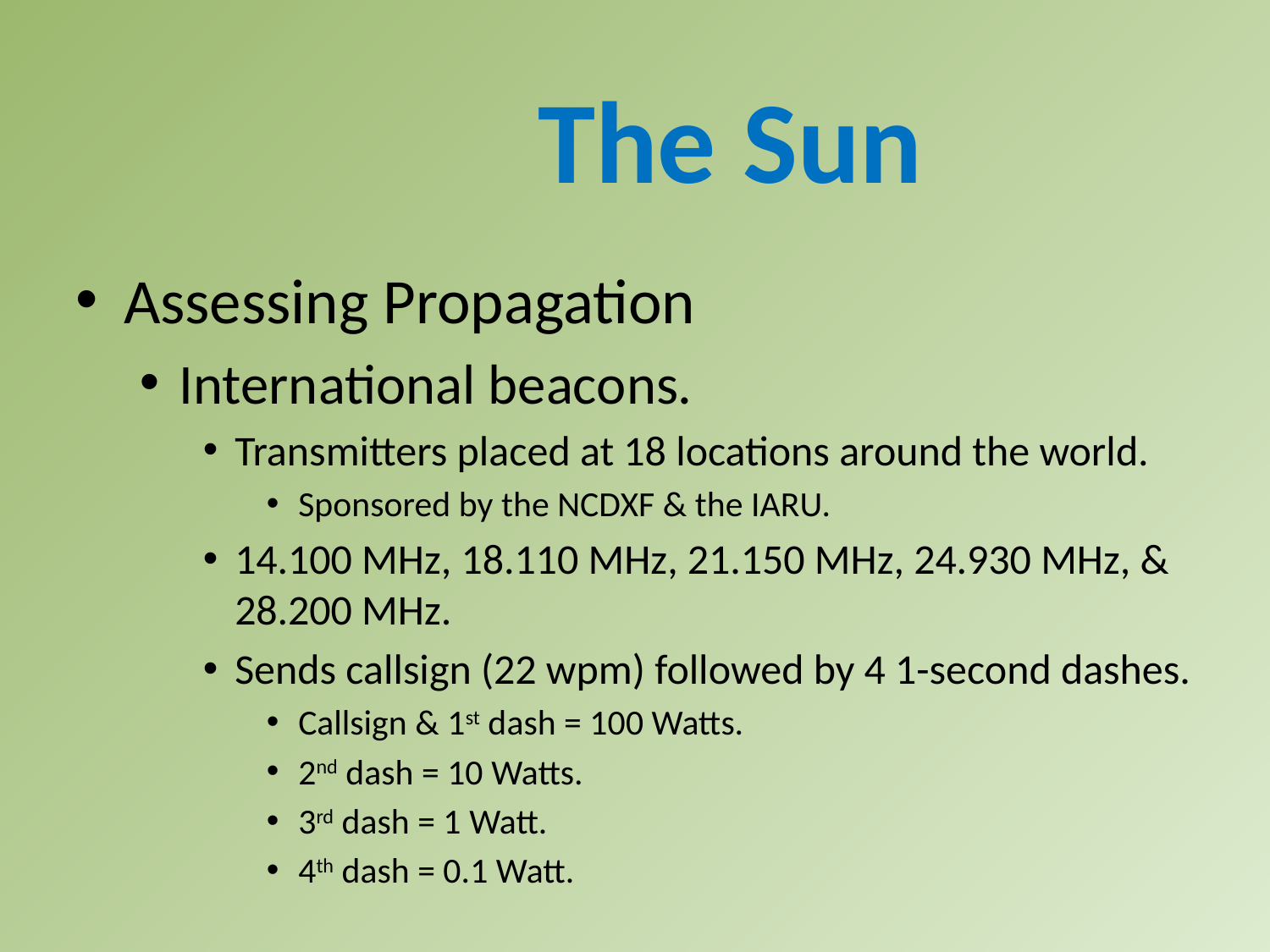

The Sun
Assessing Propagation
International beacons.
Transmitters placed at 18 locations around the world.
Sponsored by the NCDXF & the IARU.
14.100 MHz, 18.110 MHz, 21.150 MHz, 24.930 MHz, &  28.200 MHz.
Sends callsign (22 wpm) followed by 4 1-second dashes.
Callsign & 1st dash = 100 Watts.
2nd dash = 10 Watts.
3rd dash = 1 Watt.
4th dash = 0.1 Watt.